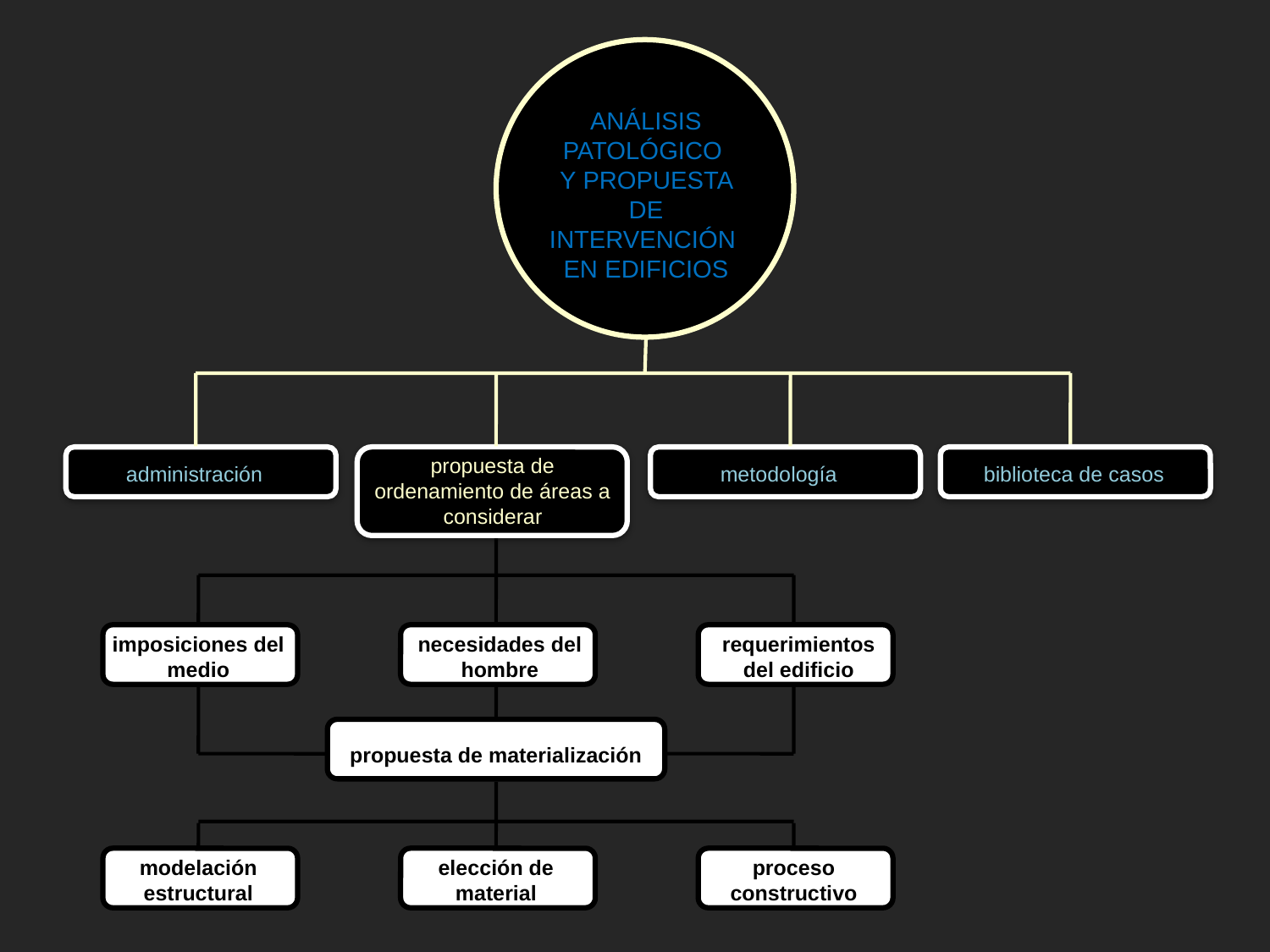

ANÁLISIS PATOLÓGICO
Y PROPUESTA DE INTERVENCIÓN
EN EDIFICIOS

propuesta de ordenamiento de áreas a considerar

administración
metodología
biblioteca de casos

imposiciones del medio

necesidades del hombre

requerimientos del edificio

propuesta de materialización

modelación estructural

proceso constructivo

elección de material